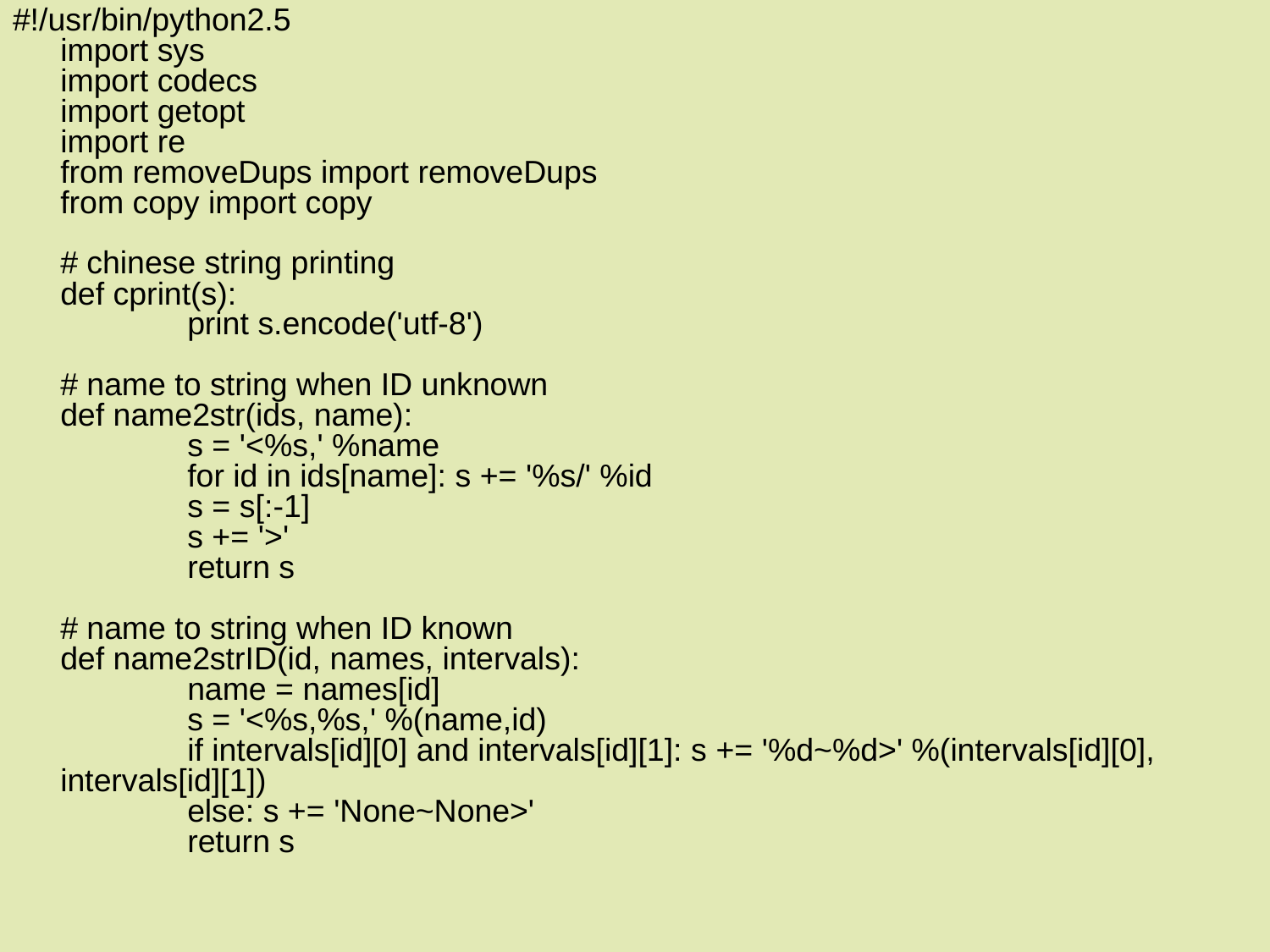

#!/usr/bin/python2.5
import sys
import codecs
import getopt
import re
from removeDups import removeDups
from copy import copy
# chinese string printing
def cprint(s):
	print s.encode('utf-8')
# name to string when ID unknown
def name2str(ids, name):
	s = '<%s,' %name
	for id in ids[name]: s += '%s/' %id
	s = s[:-1]
	s += '>'
	return s
# name to string when ID known
def name2strID(id, names, intervals):
	name = names[id]
	s = '<%s,%s,' %(name,id)
	if intervals[id][0] and intervals[id][1]: s += '%d~%d>' %(intervals[id][0], intervals[id][1])
	else: s += 'None~None>'
	return s